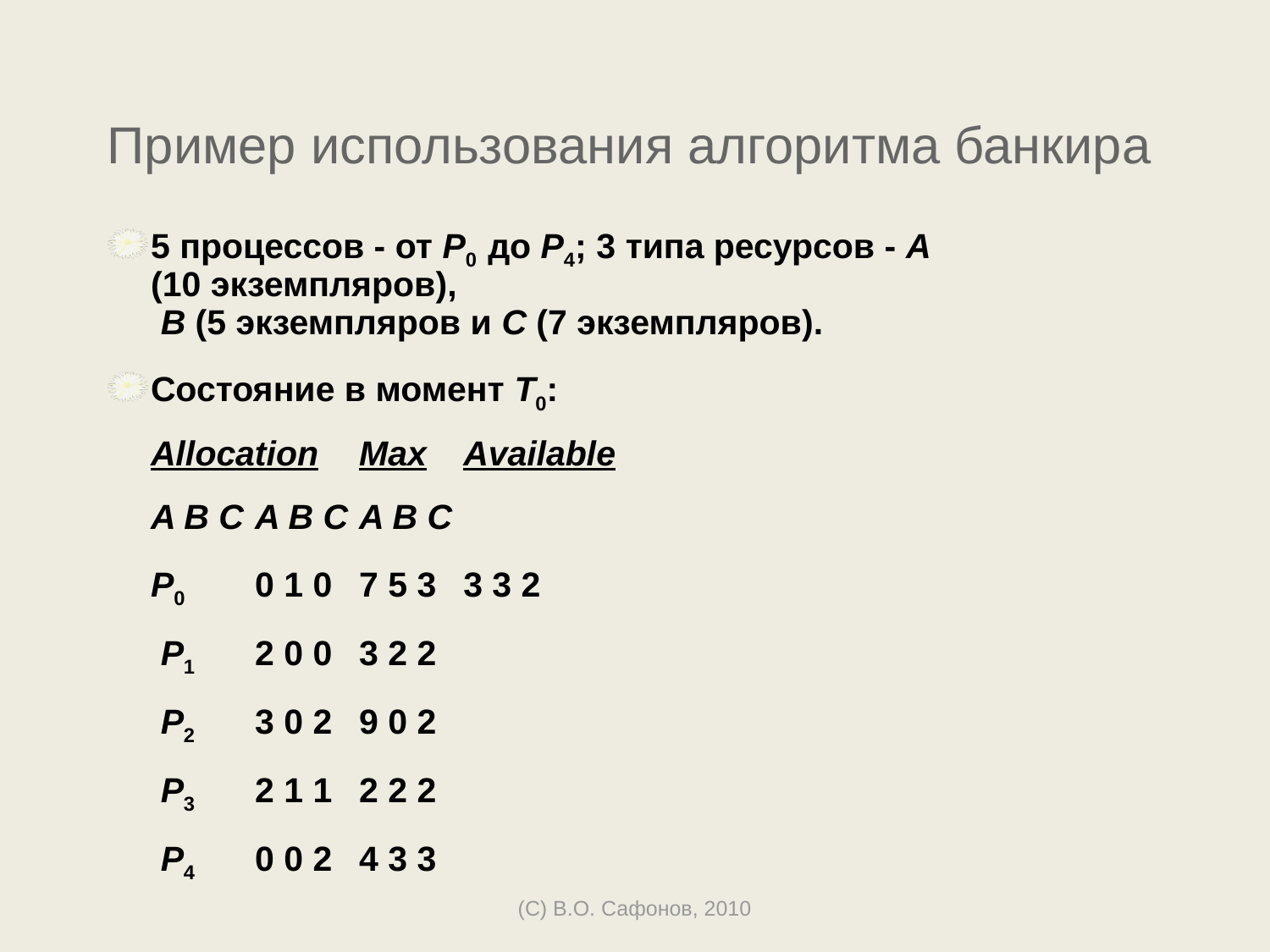

# Пример использования алгоритма банкира
5 процессов - от P0  до P4; 3 типа ресурсов - A
(10 экземпляров),
 B (5 экземпляров и C (7 экземпляров).
Состояние в момент T0:
			Allocation	Max	Available
			A B C	A B C 	A B C
		P0	0 1 0	7 5 3 	3 3 2
		 P1	2 0 0 	3 2 2
		 P2	3 0 2 	9 0 2
		 P3	2 1 1 	2 2 2
		 P4	0 0 2	4 3 3
(C) В.О. Сафонов, 2010